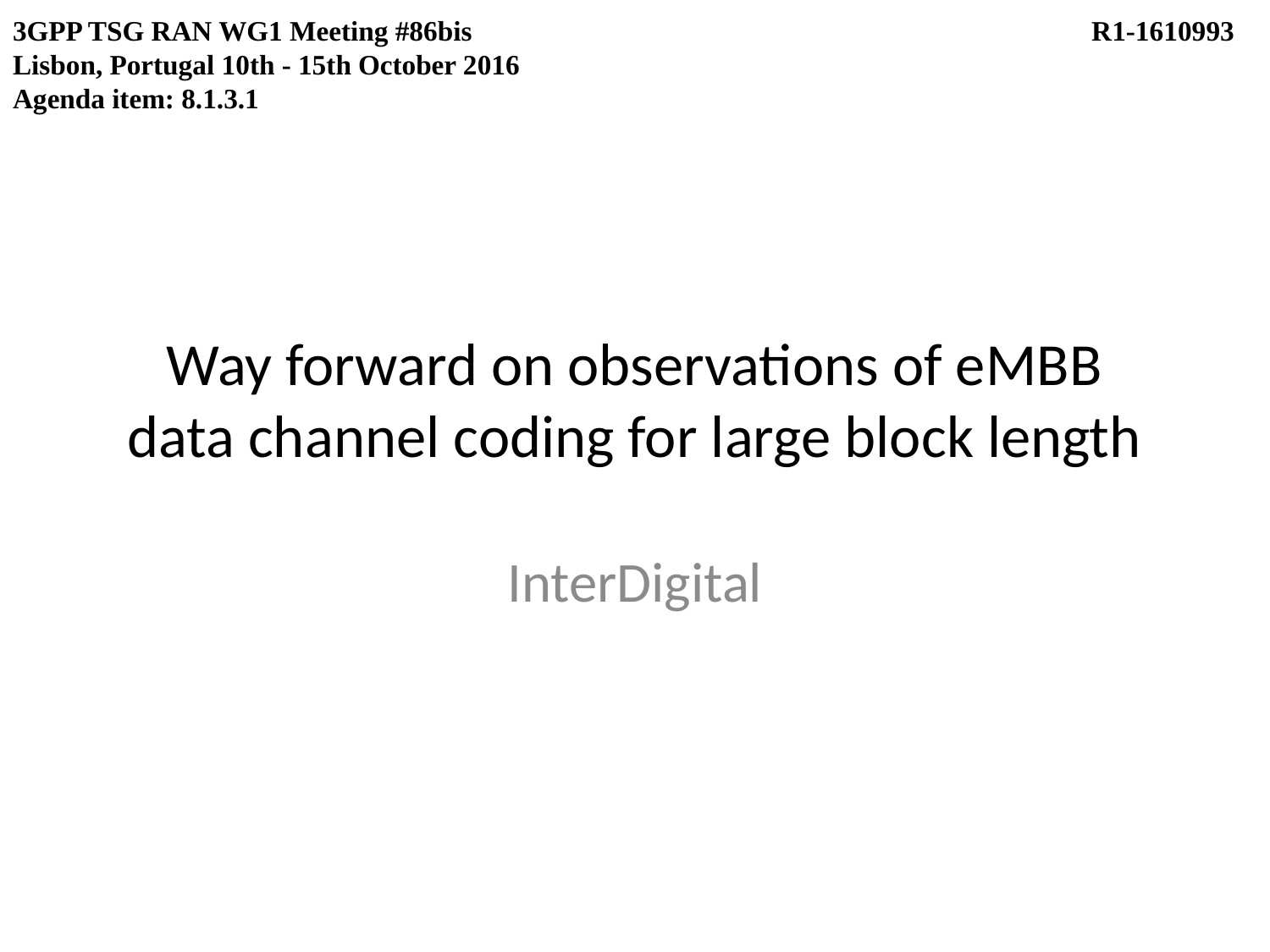

3GPP TSG RAN WG1 Meeting #86bis					         R1-1610993
Lisbon, Portugal 10th - 15th October 2016
Agenda item: 8.1.3.1

# Way forward on observations of eMBB data channel coding for large block length
InterDigital